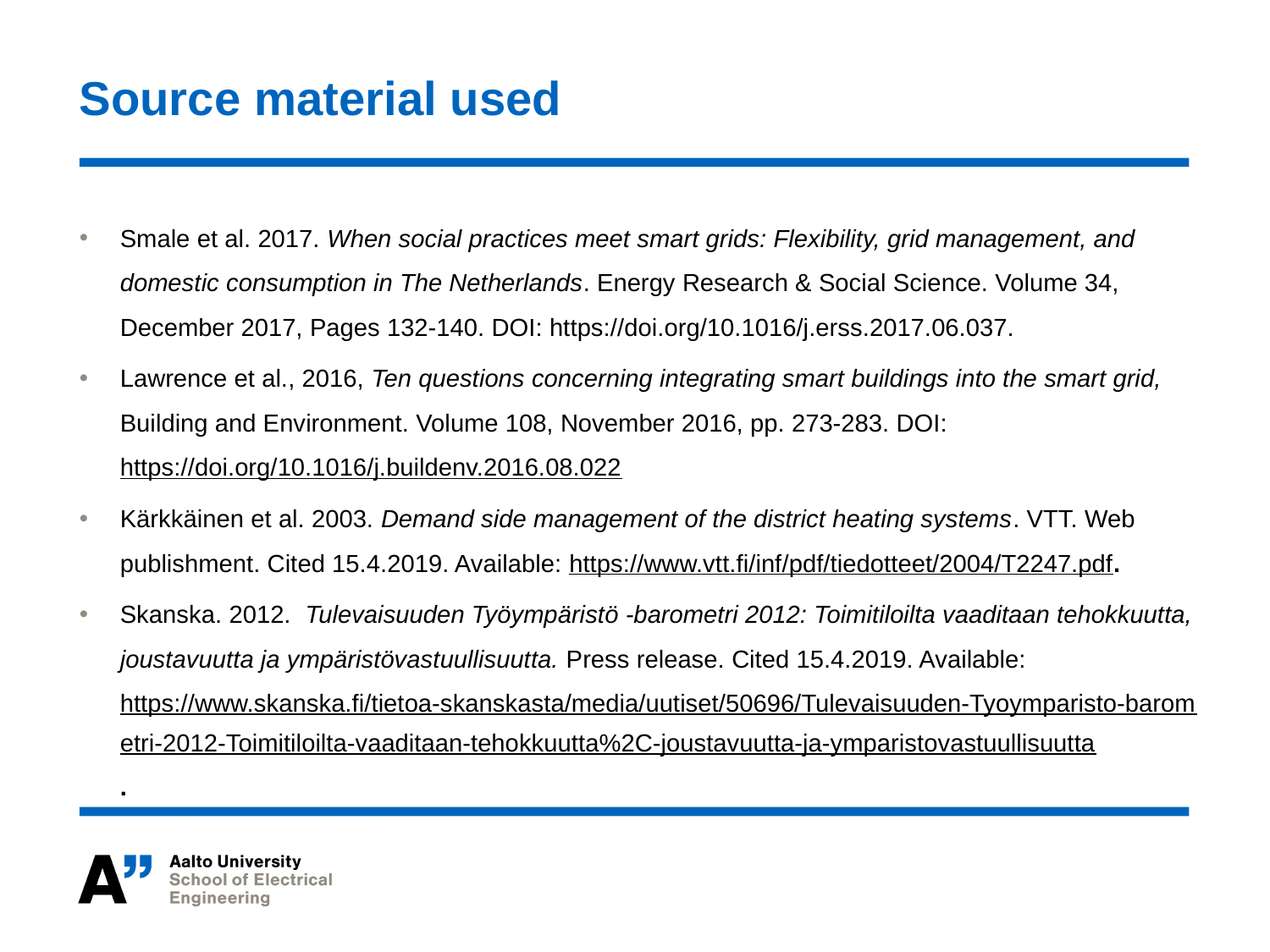

# Source material used
Smale et al. 2017. When social practices meet smart grids: Flexibility, grid management, and domestic consumption in The Netherlands. Energy Research & Social Science. Volume 34, December 2017, Pages 132-140. DOI: https://doi.org/10.1016/j.erss.2017.06.037.
Lawrence et al., 2016, Ten questions concerning integrating smart buildings into the smart grid, Building and Environment. Volume 108, November 2016, pp. 273-283. DOI: https://doi.org/10.1016/j.buildenv.2016.08.022
Kärkkäinen et al. 2003. Demand side management of the district heating systems. VTT. Web publishment. Cited 15.4.2019. Available: https://www.vtt.fi/inf/pdf/tiedotteet/2004/T2247.pdf.
Skanska. 2012.  Tulevaisuuden Työympäristö -barometri 2012: Toimitiloilta vaaditaan tehokkuutta, joustavuutta ja ympäristövastuullisuutta. Press release. Cited 15.4.2019. Available: https://www.skanska.fi/tietoa-skanskasta/media/uutiset/50696/Tulevaisuuden-Tyoymparisto-barometri-2012-Toimitiloilta-vaaditaan-tehokkuutta%2C-joustavuutta-ja-ymparistovastuullisuutta.